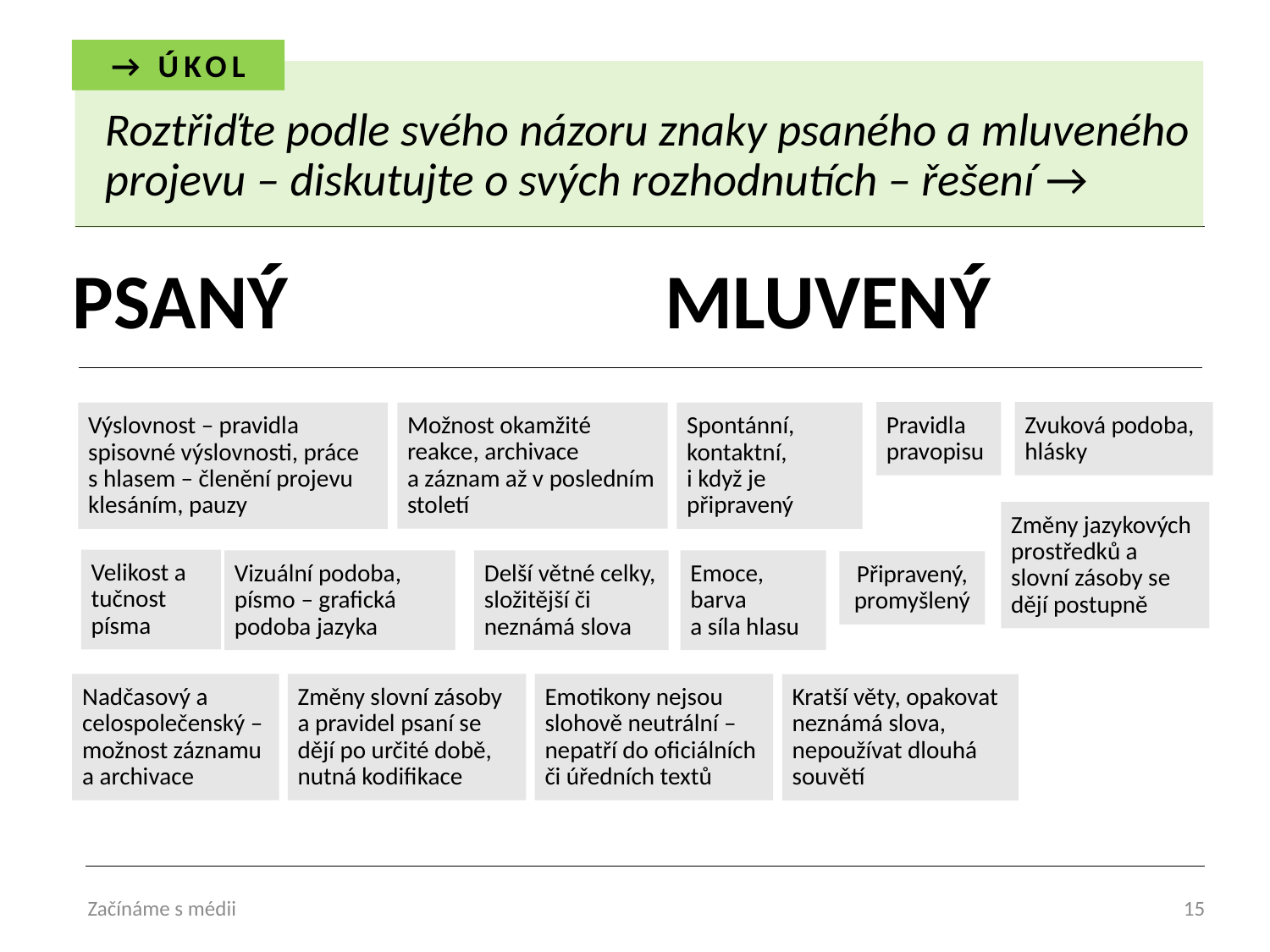

→ ÚKOL

Roztřiďte podle svého názoru znaky psaného a mluveného projevu – diskutujte o svých rozhodnutích – řešení →

PSANÝ
MLUVENÝ
Možnost okamžité reakce, archivace
a záznam až v posledním století
Pravidla pravopisu
Zvuková podoba, hlásky
Výslovnost – pravidla spisovné výslovnosti, práce s hlasem – členění projevu klesáním, pauzy
Spontánní, kontaktní,
i když je připravený
Změny jazykových prostředků a slovní zásoby se dějí postupně
Velikost a tučnost písma
Vizuální podoba, písmo – grafická podoba jazyka
Delší větné celky, složitější či neznámá slova
Emoce, barva
a síla hlasu
Připravený, promyšlený
Změny slovní zásoby a pravidel psaní se dějí po určité době, nutná kodifikace
Emotikony nejsou slohově neutrální – nepatří do oficiálních či úředních textů
Nadčasový a celospolečenský – možnost záznamu a archivace
Kratší věty, opakovat neznámá slova, nepoužívat dlouhá souvětí
Začínáme s médii
15